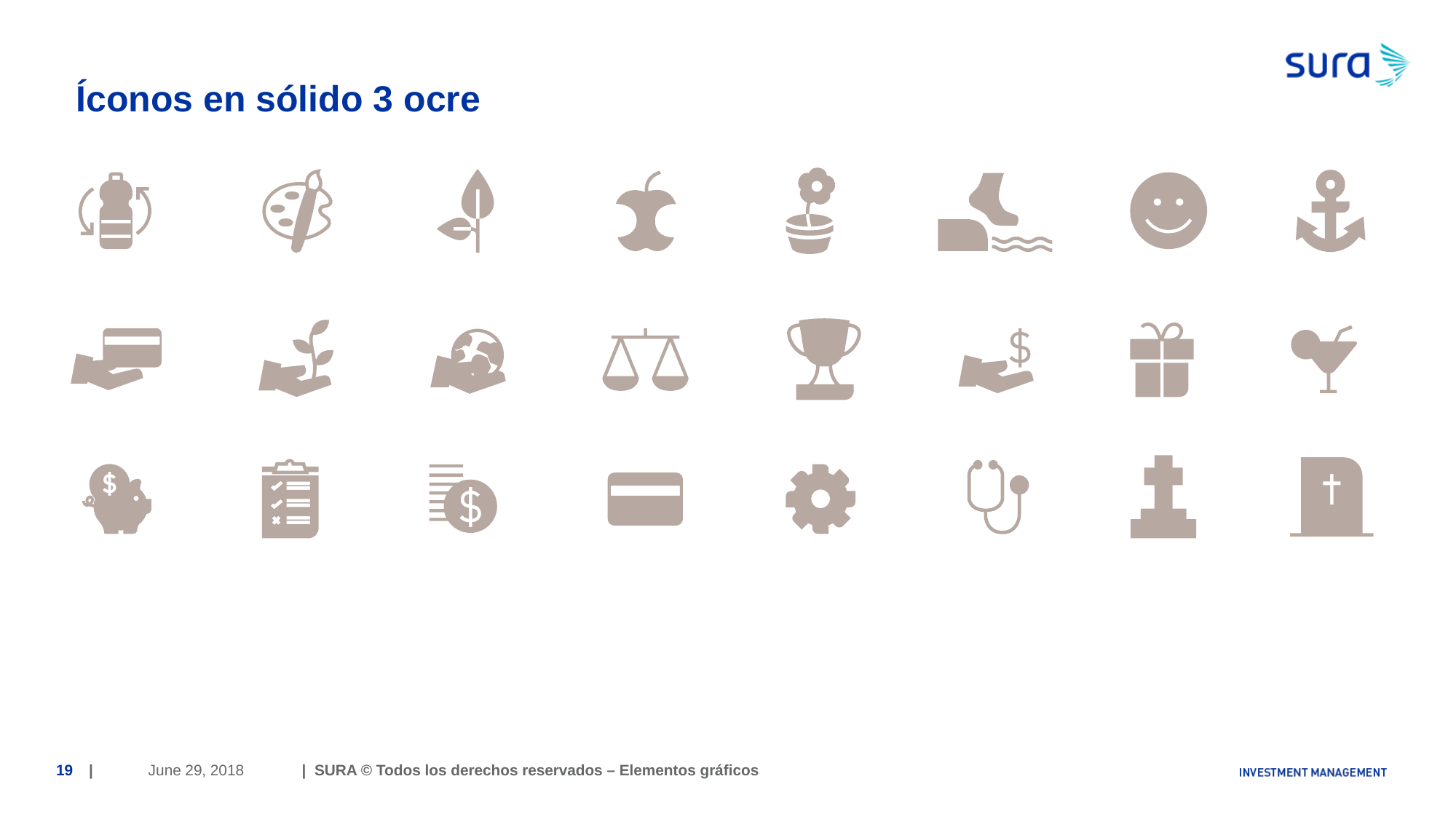

# Íconos en sólido 3 ocre

June 29, 2018
19
|                                                  |  SURA © Todos los derechos reservados – Elementos gráficos